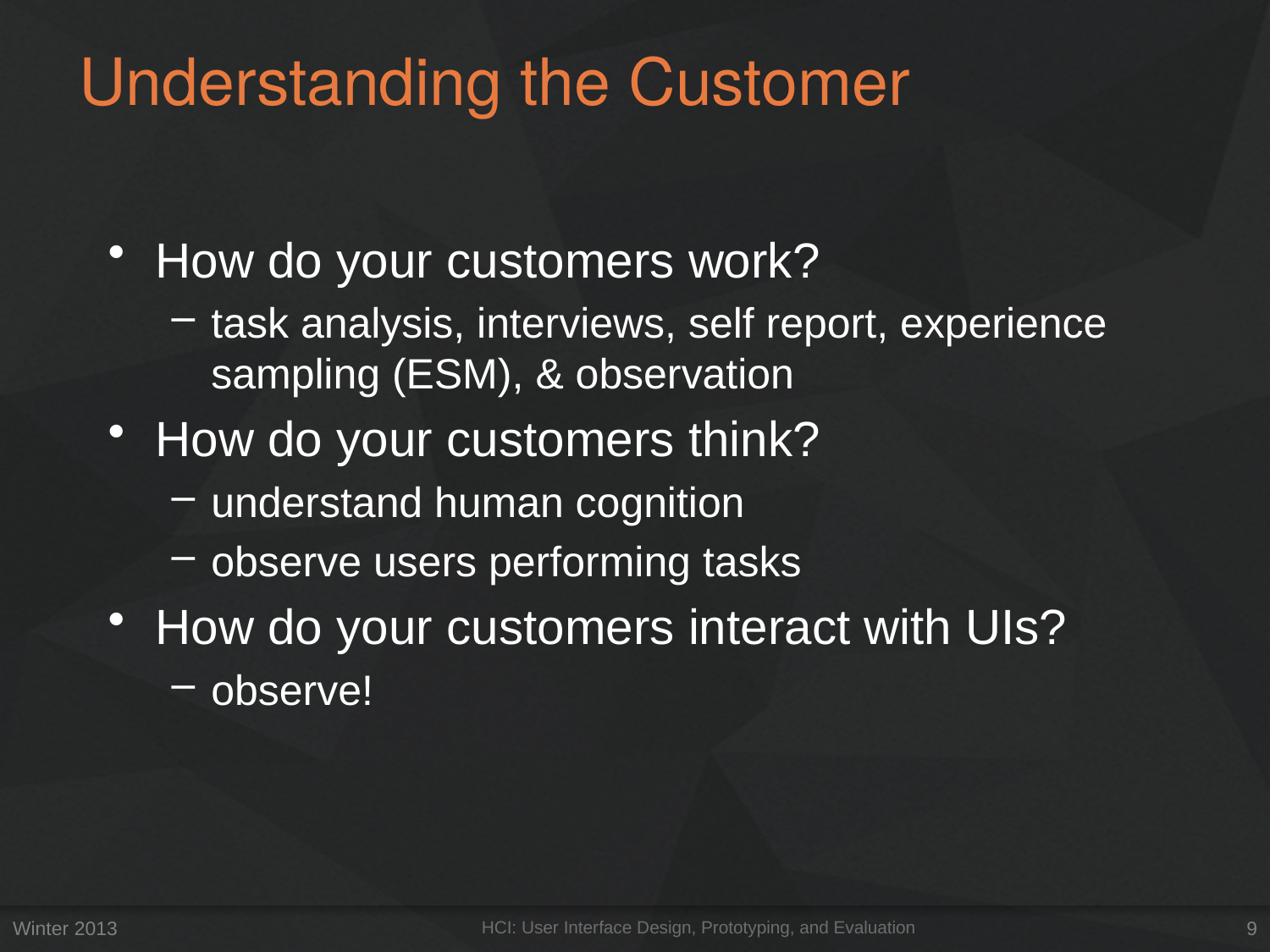

# Understanding the Customer
How do your customers work?
task analysis, interviews, self report, experience sampling (ESM), & observation
How do your customers think?
understand human cognition
observe users performing tasks
How do your customers interact with UIs?
observe!
Winter 2013
HCI: User Interface Design, Prototyping, and Evaluation
9